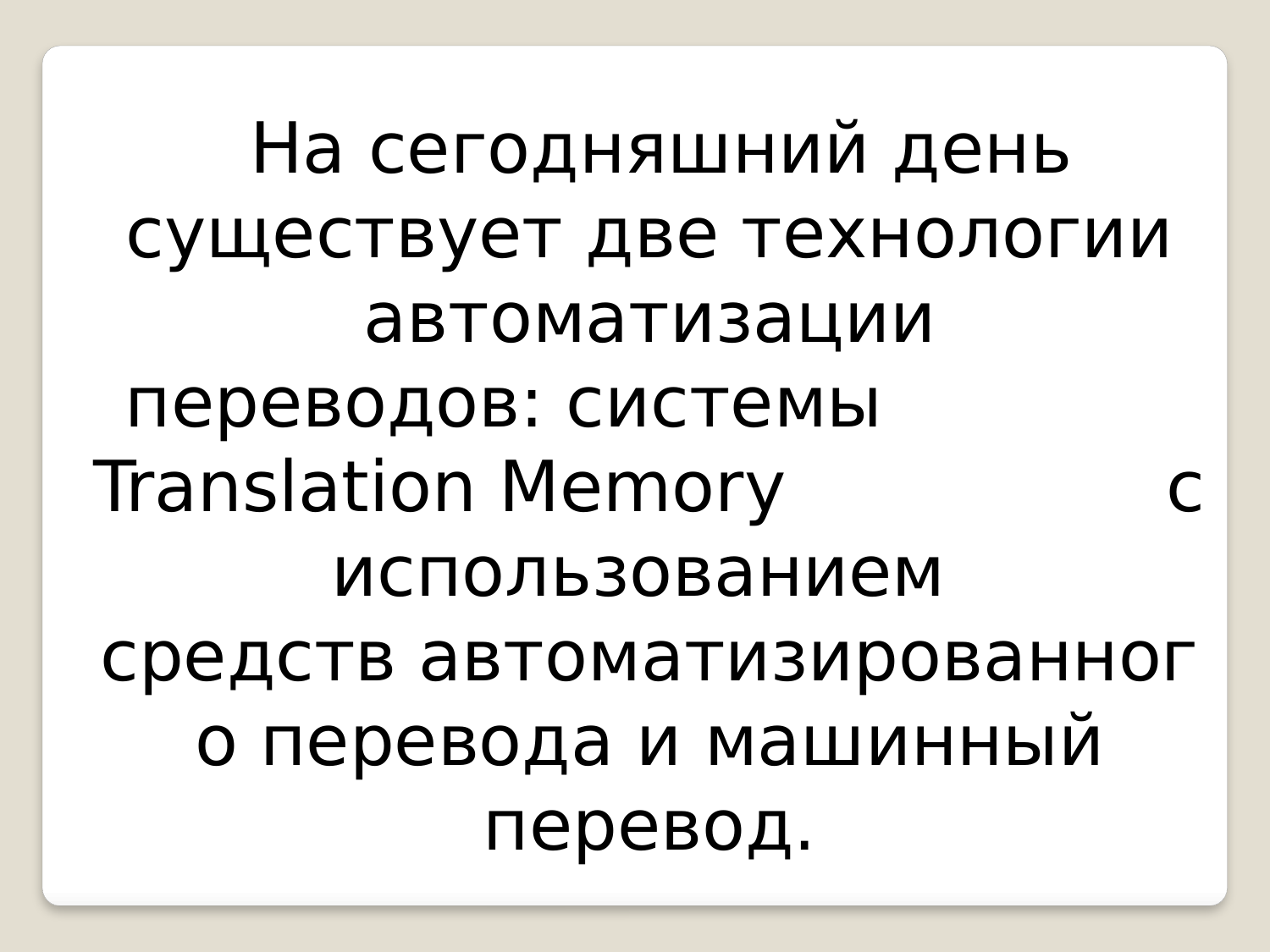

На сегодняшний день существует две технологии автоматизации переводов: системы              Translation Memory                 с использованием  средств автоматизированного перевода и машинный перевод.